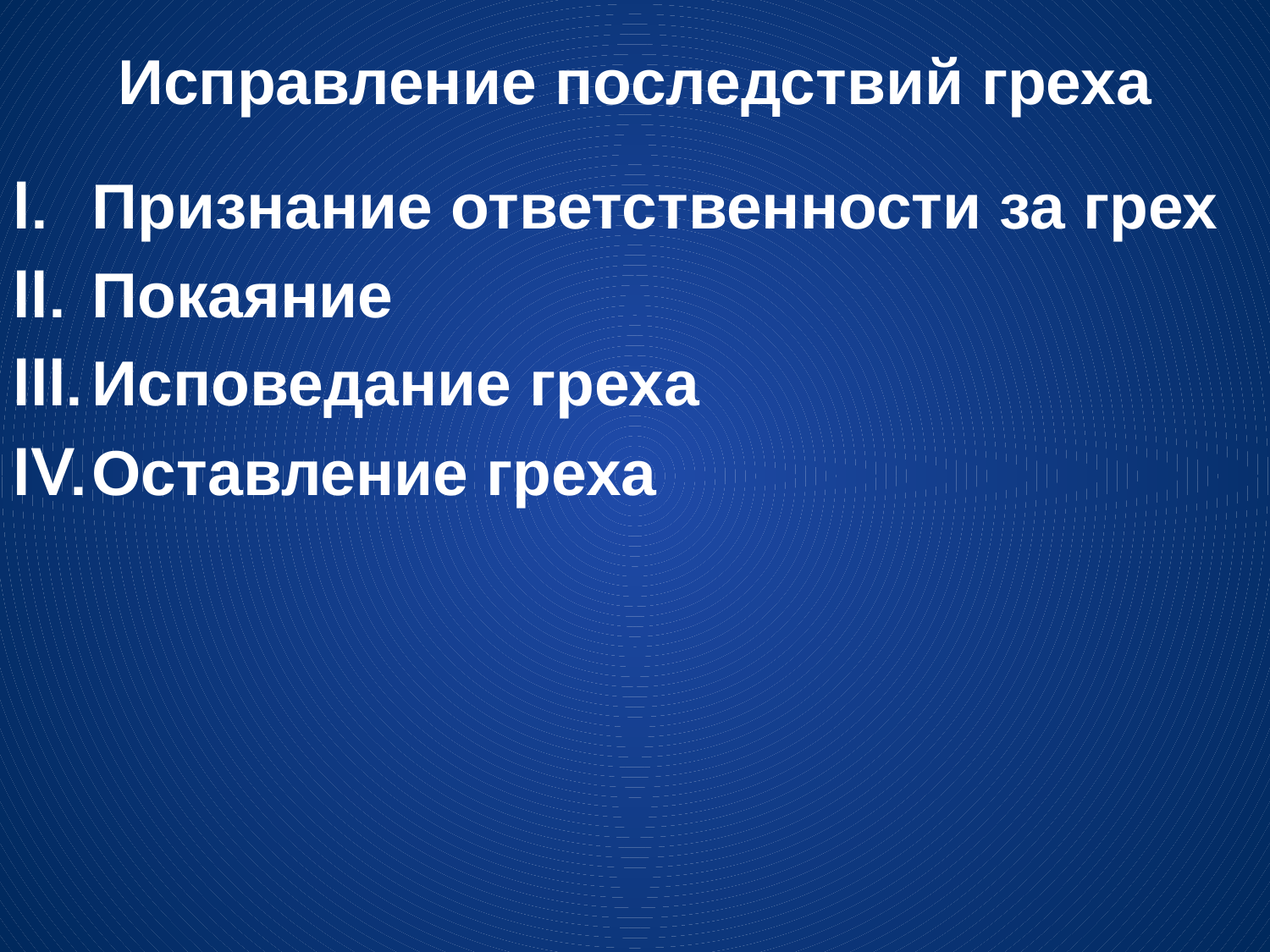

# Исправление последствий греха
Признание ответственности за грех
Покаяние
Исповедание греха
Оставление греха